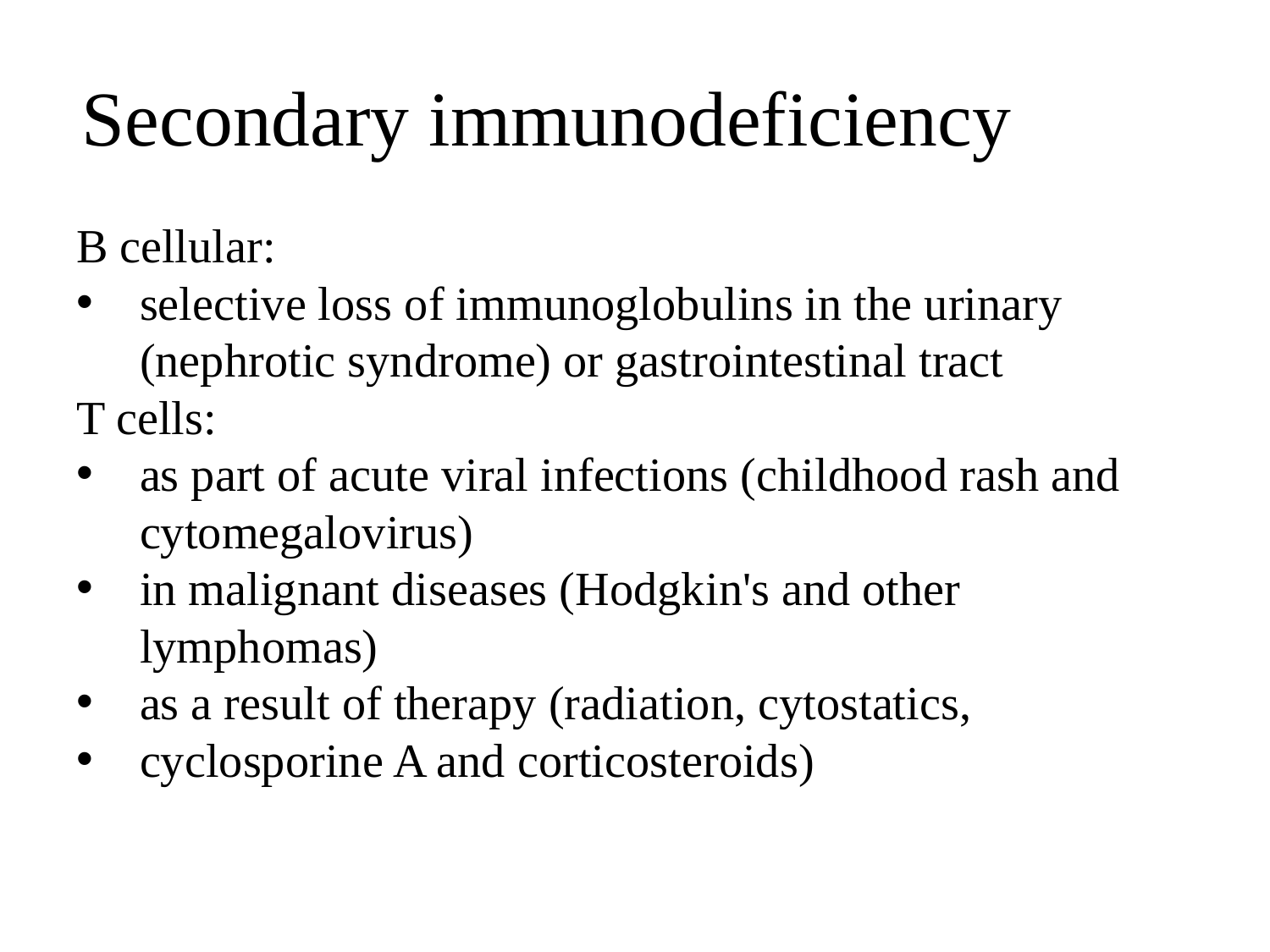

# Secondary immunodeficiency
B cellular:
selective loss of immunoglobulins in the urinary (nephrotic syndrome) or gastrointestinal tract
T cells:
as part of acute viral infections (childhood rash and cytomegalovirus)
in malignant diseases (Hodgkin's and other lymphomas)
as a result of therapy (radiation, cytostatics,
cyclosporine A and corticosteroids)